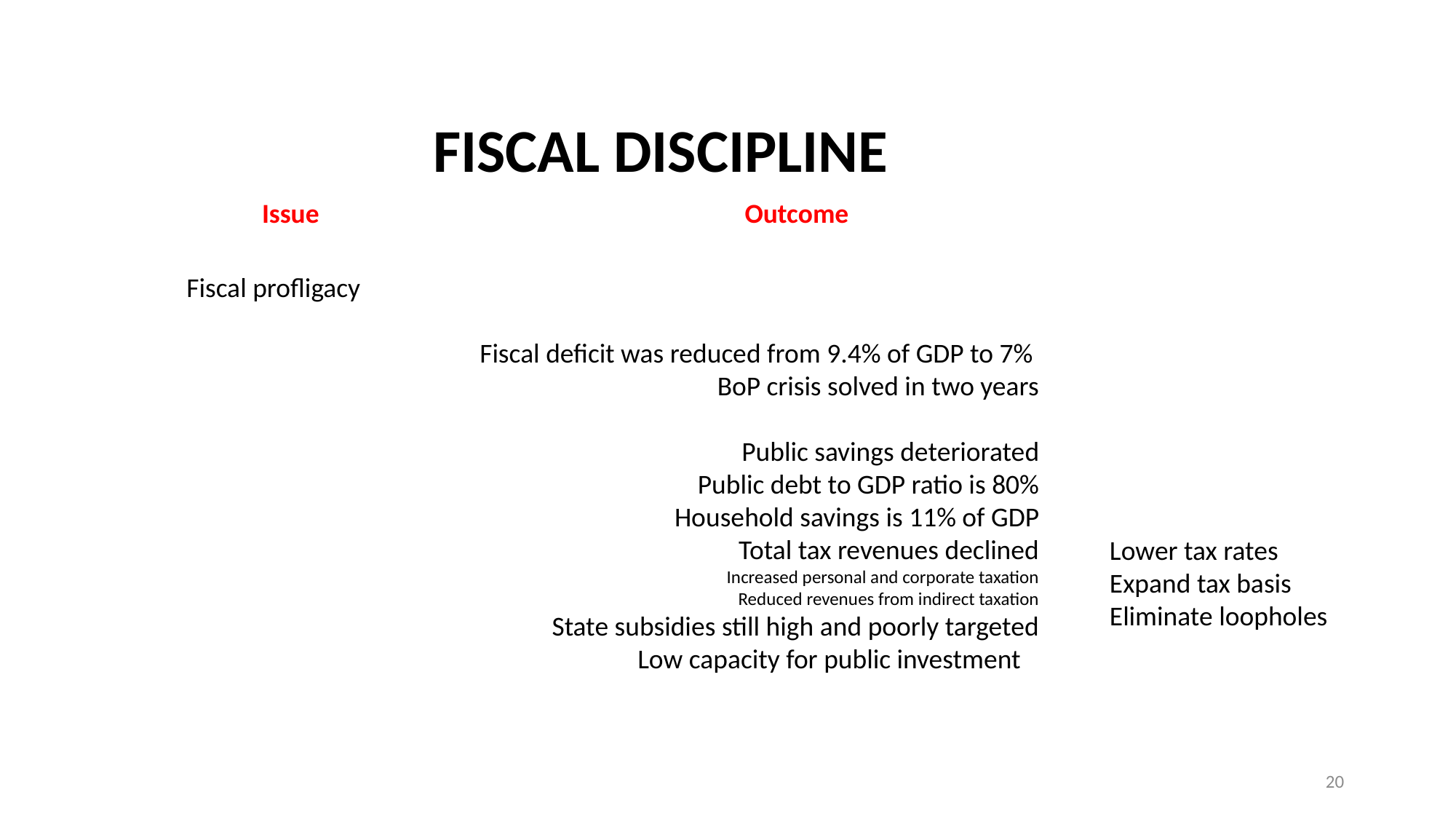

FISCAL DISCIPLINE
Issue                                                                     Outcome
Fiscal profligacy
Fiscal deficit was reduced from 9.4% of GDP to 7%
BoP crisis solved in two years

Public savings deteriorated
Public debt to GDP ratio is 80%
Household savings is 11% of GDP
Total tax revenues declined
Increased personal and corporate taxation
Reduced revenues from indirect taxation
State subsidies still high and poorly targeted
Low capacity for public investment
Lower tax rates
Expand tax basis
Eliminate loopholes

20